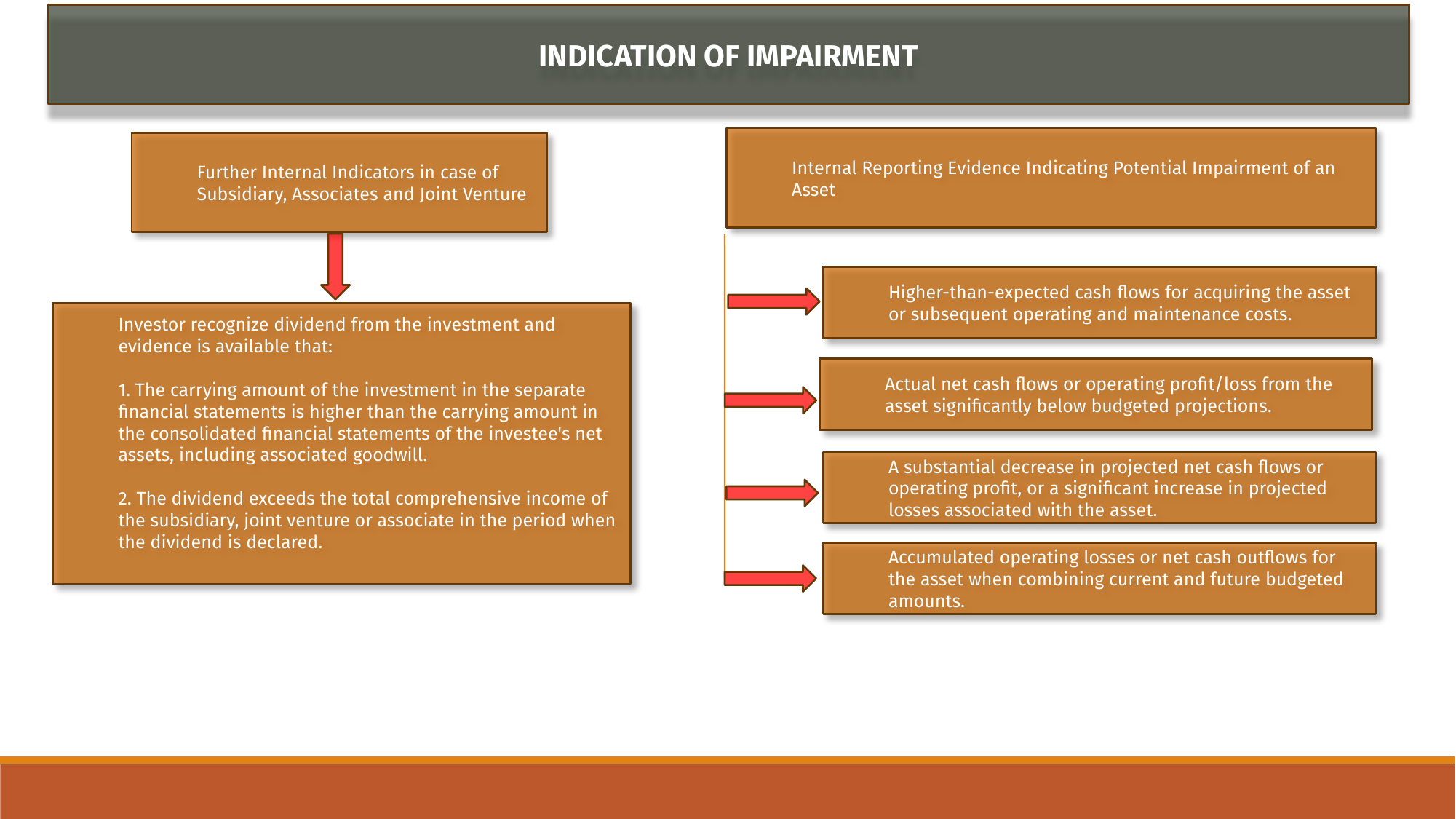

INDICATION OF IMPAIRMENT
Internal Reporting Evidence Indicating Potential Impairment of an Asset
Further Internal Indicators in case of Subsidiary, Associates and Joint Venture

Higher-than-expected cash flows for acquiring the asset or subsequent operating and maintenance costs.

Investor recognize dividend from the investment and evidence is available that:

1. The carrying amount of the investment in the separate financial statements is higher than the carrying amount in the consolidated financial statements of the investee's net assets, including associated goodwill.

2. The dividend exceeds the total comprehensive income of the subsidiary, joint venture or associate in the period when the dividend is declared.

Actual net cash flows or operating profit/loss from the asset significantly below budgeted projections.

A substantial decrease in projected net cash flows or operating profit, or a significant increase in projected losses associated with the asset.

Accumulated operating losses or net cash outflows for the asset when combining current and future budgeted amounts.